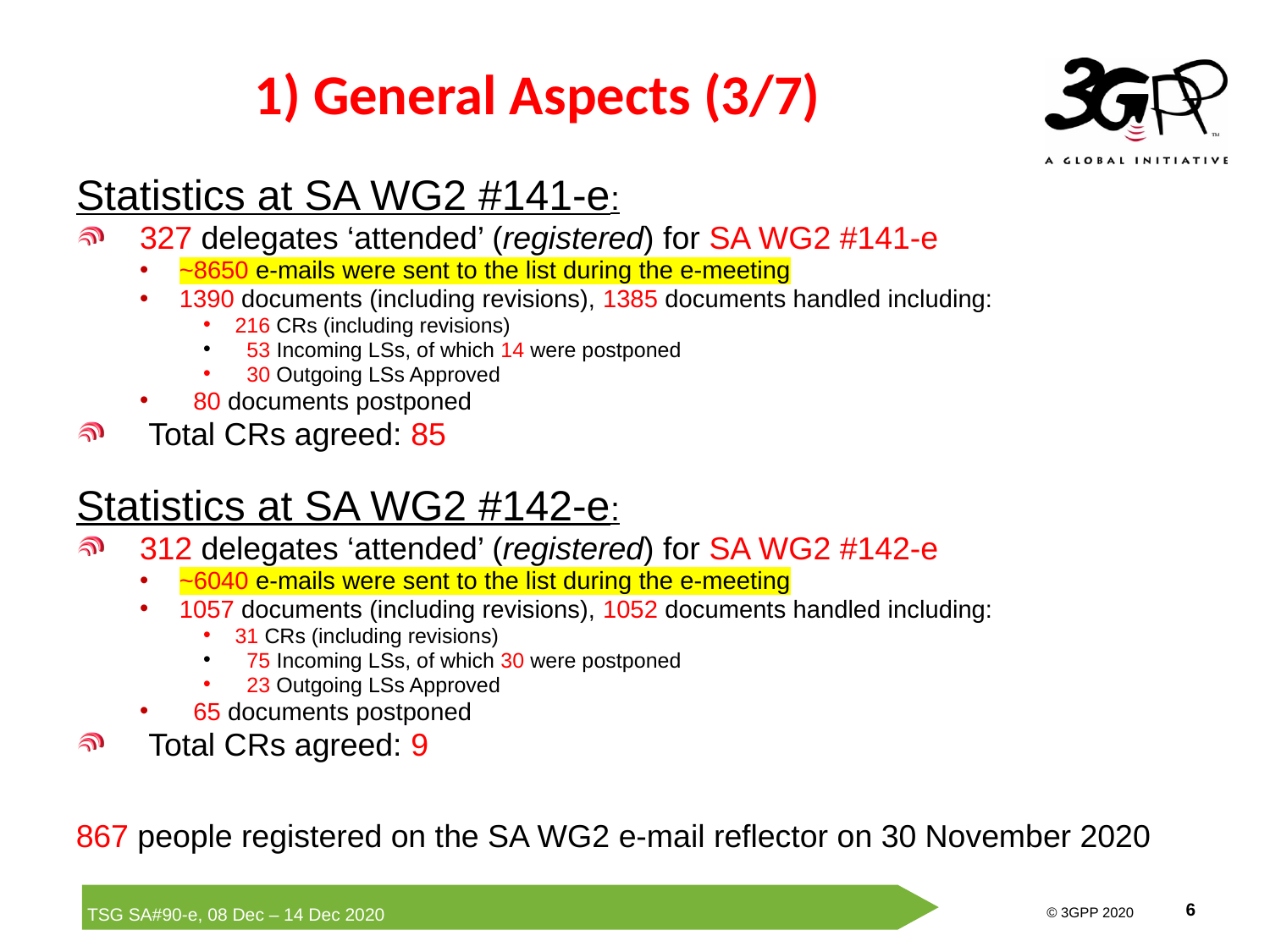

# 1) General Aspects (3/7)
Statistics at SA WG2 #141-e:
327 delegates ‘attended’ (registered) for SA WG2 #141-e
~8650 e-mails were sent to the list during the e-meeting
1390 documents (including revisions), 1385 documents handled including:
216 CRs (including revisions)
  53 Incoming LSs, of which 14 were postponed
  30 Outgoing LSs Approved
  80 documents postponed
 Total CRs agreed: 85

Statistics at SA WG2 #142-e:
312 delegates ‘attended’ (registered) for SA WG2 #142-e
~6040 e-mails were sent to the list during the e-meeting
1057 documents (including revisions), 1052 documents handled including:
31 CRs (including revisions)
  75 Incoming LSs, of which 30 were postponed
  23 Outgoing LSs Approved
  65 documents postponed
 Total CRs agreed: 9

867 people registered on the SA WG2 e-mail reflector on 30 November 2020